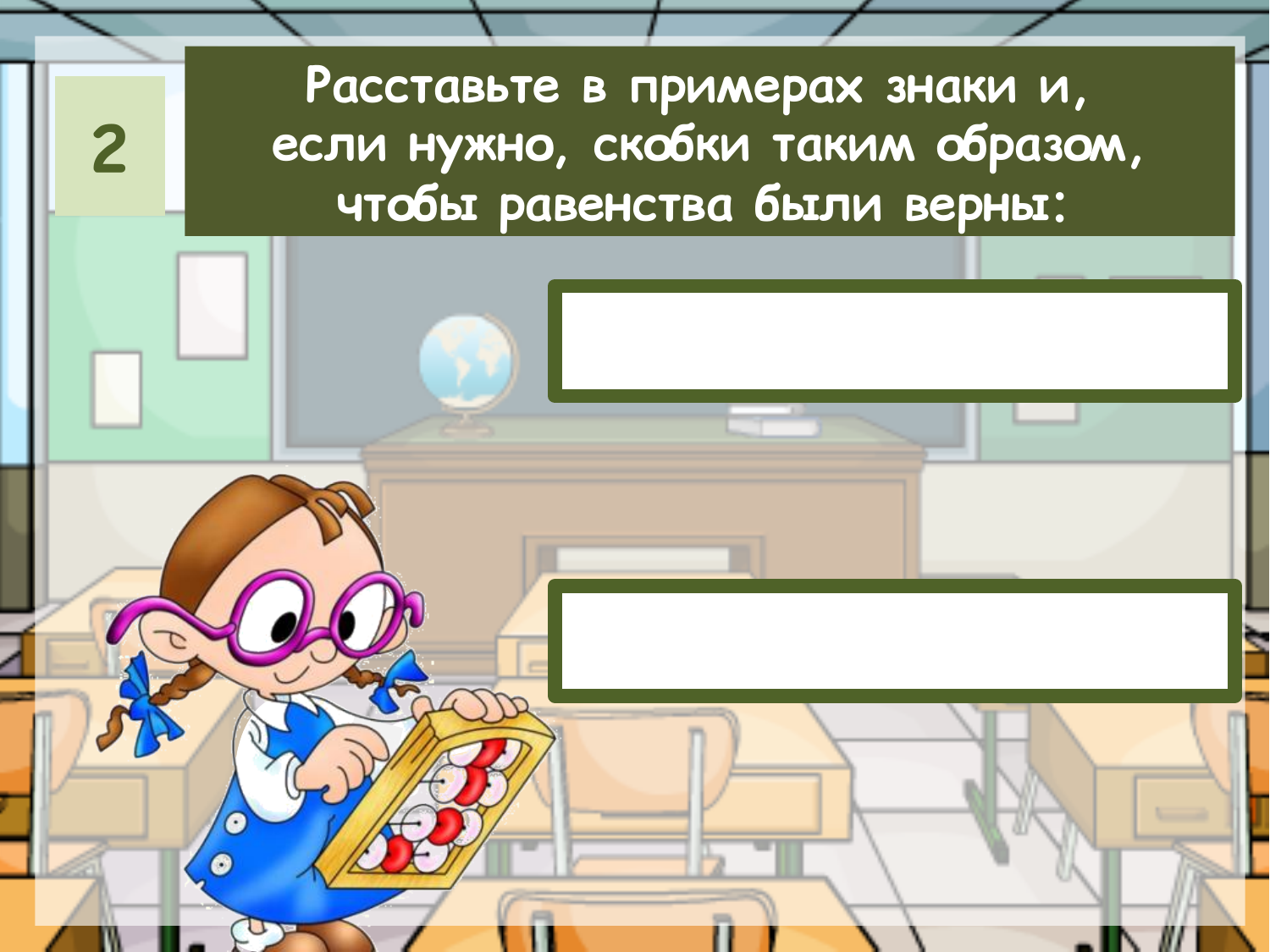

Расставьте в примерах знаки и,
если нужно, скобки таким образом,
чтобы равенства были верны:
2
(1·2·3+4):5=2
1 2 3 4 5 = 2

(6-6)·6+6=6
6 6 6 6 = 6